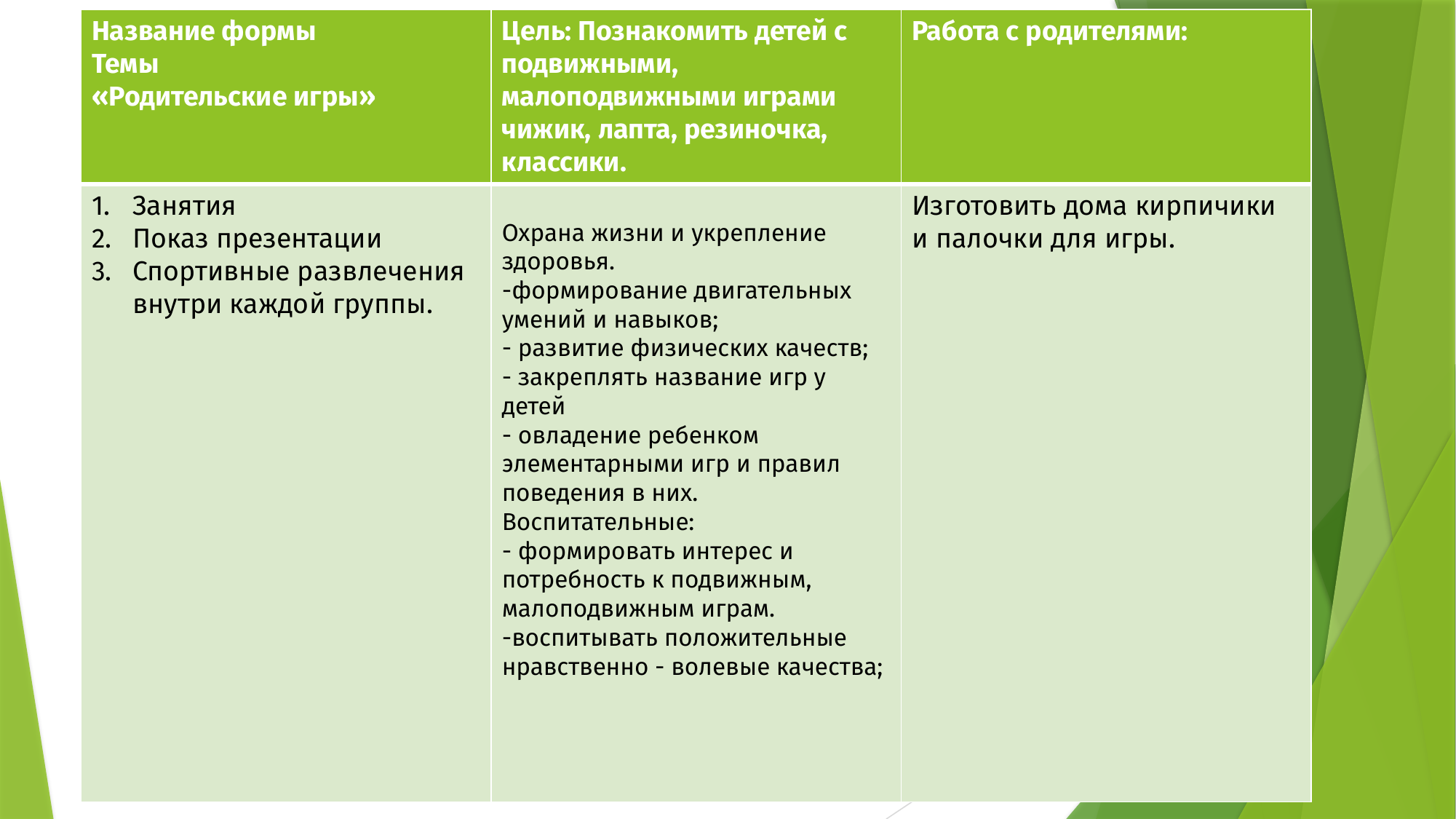

| Название формы Темы «Родительские игры» | Цель: Познакомить детей с подвижными, малоподвижными играми чижик, лапта, резиночка, классики. | Работа с родителями: |
| --- | --- | --- |
| Занятия Показ презентации Спортивные развлечения внутри каждой группы. | Охрана жизни и укрепление здоровья. -формирование двигательных умений и навыков; - развитие физических качеств; - закреплять название игр у детей - овладение ребенком элементарными игр и правил поведения в них. Воспитательные: - формировать интерес и потребность к подвижным, малоподвижным играм. -воспитывать положительные нравственно - волевые качества; | Изготовить дома кирпичики и палочки для игры. |
#